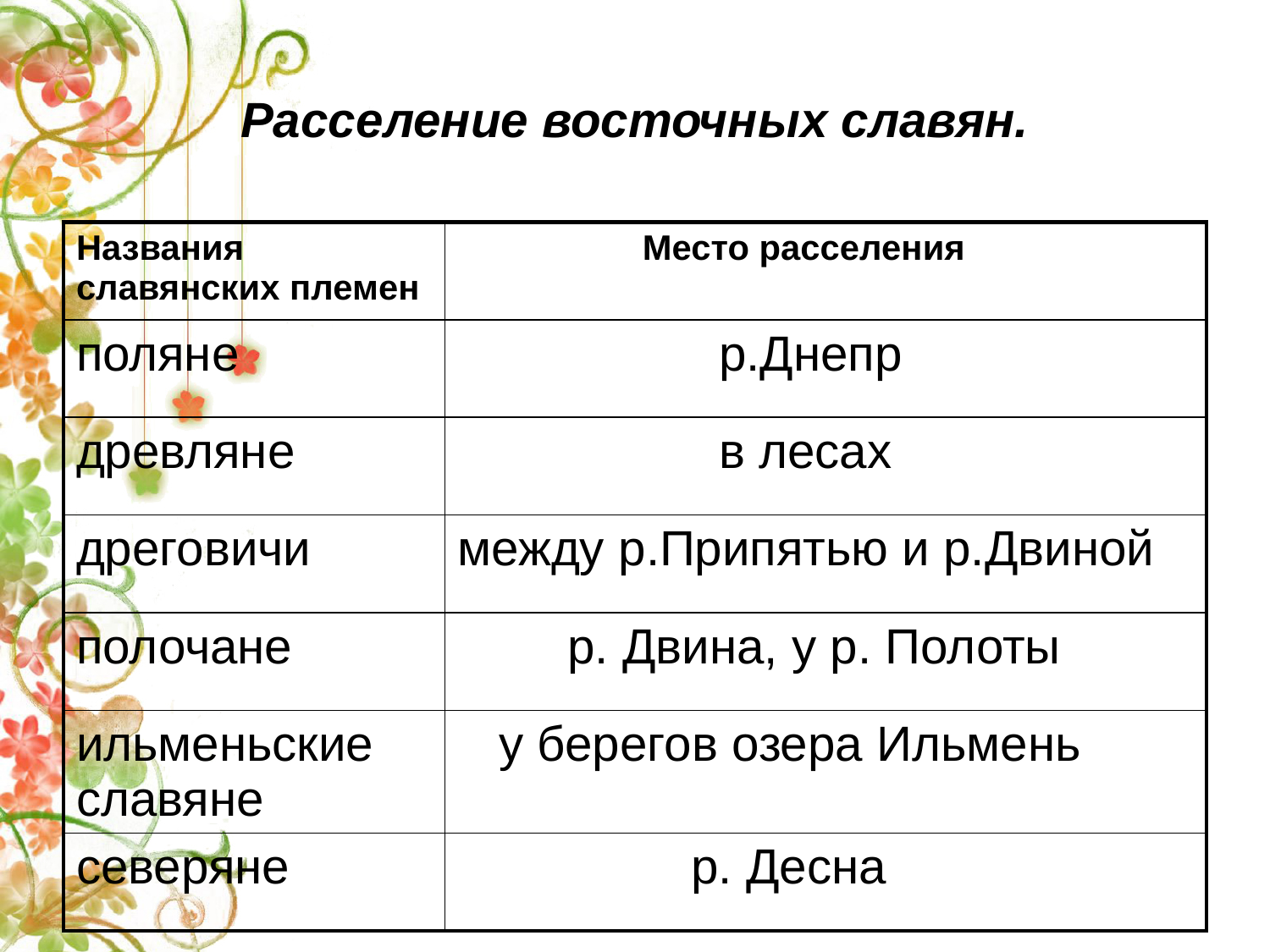

# Расселение восточных славян.
| Названия славянских племен | Место расселения |
| --- | --- |
| поляне | р.Днепр |
| древляне | в лесах |
| дреговичи | между р.Припятью и р.Двиной |
| полочане | р. Двина, у р. Полоты |
| ильменьские славяне | у берегов озера Ильмень |
| северяне | р. Десна |